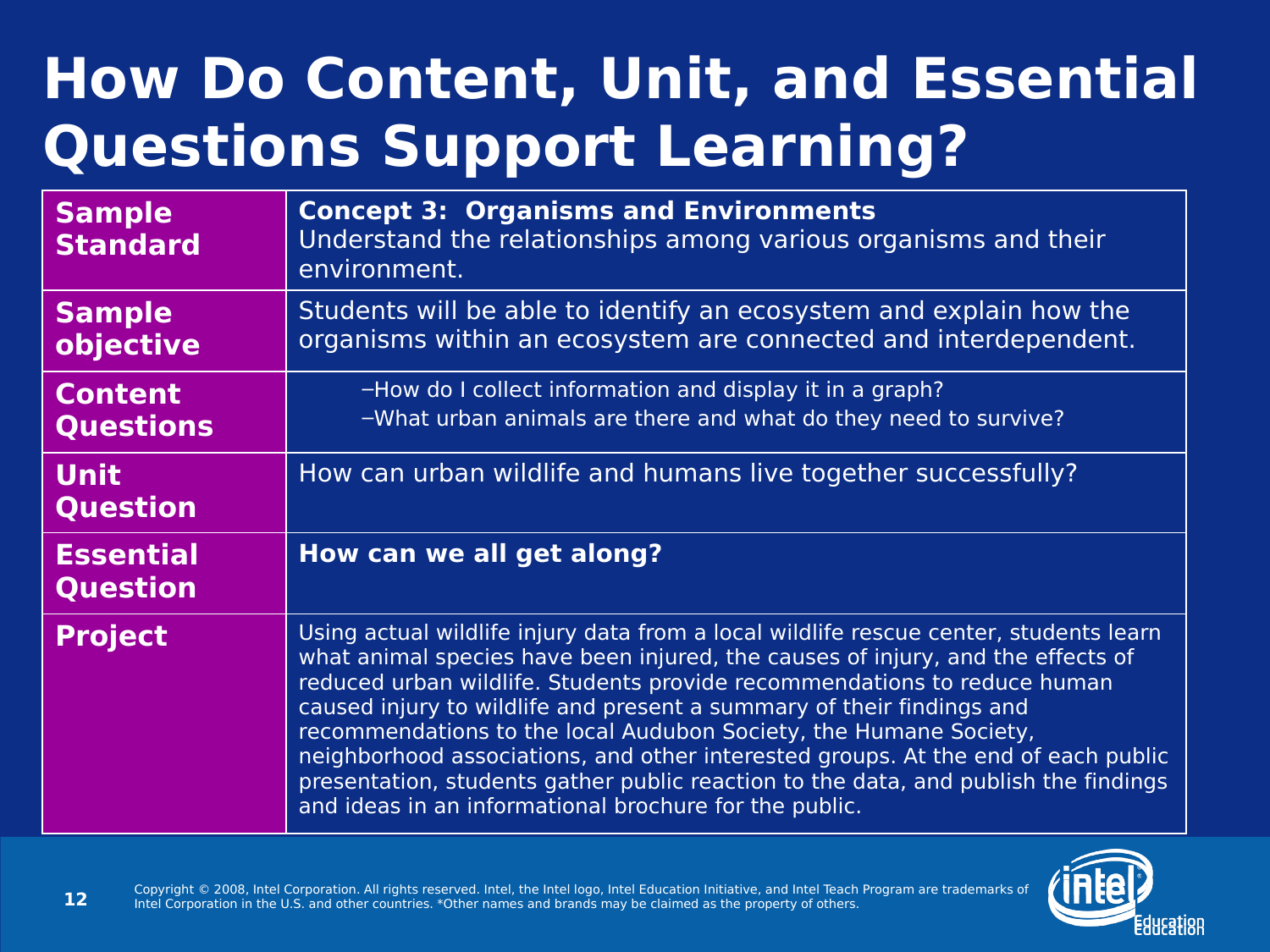

How Do Content, Unit, and Essential Questions Support Learning?
| Sample Standard | Concept 3: Organisms and Environments Understand the relationships among various organisms and their environment. |
| --- | --- |
| Sample objective | Students will be able to identify an ecosystem and explain how the organisms within an ecosystem are connected and interdependent. |
| Content Questions | How do I collect information and display it in a graph? What urban animals are there and what do they need to survive? |
| Unit Question | How can urban wildlife and humans live together successfully? |
| Essential Question | How can we all get along? |
| Project | Using actual wildlife injury data from a local wildlife rescue center, students learn what animal species have been injured, the causes of injury, and the effects of reduced urban wildlife. Students provide recommendations to reduce human caused injury to wildlife and present a summary of their findings and recommendations to the local Audubon Society, the Humane Society, neighborhood associations, and other interested groups. At the end of each public presentation, students gather public reaction to the data, and publish the findings and ideas in an informational brochure for the public. |
12